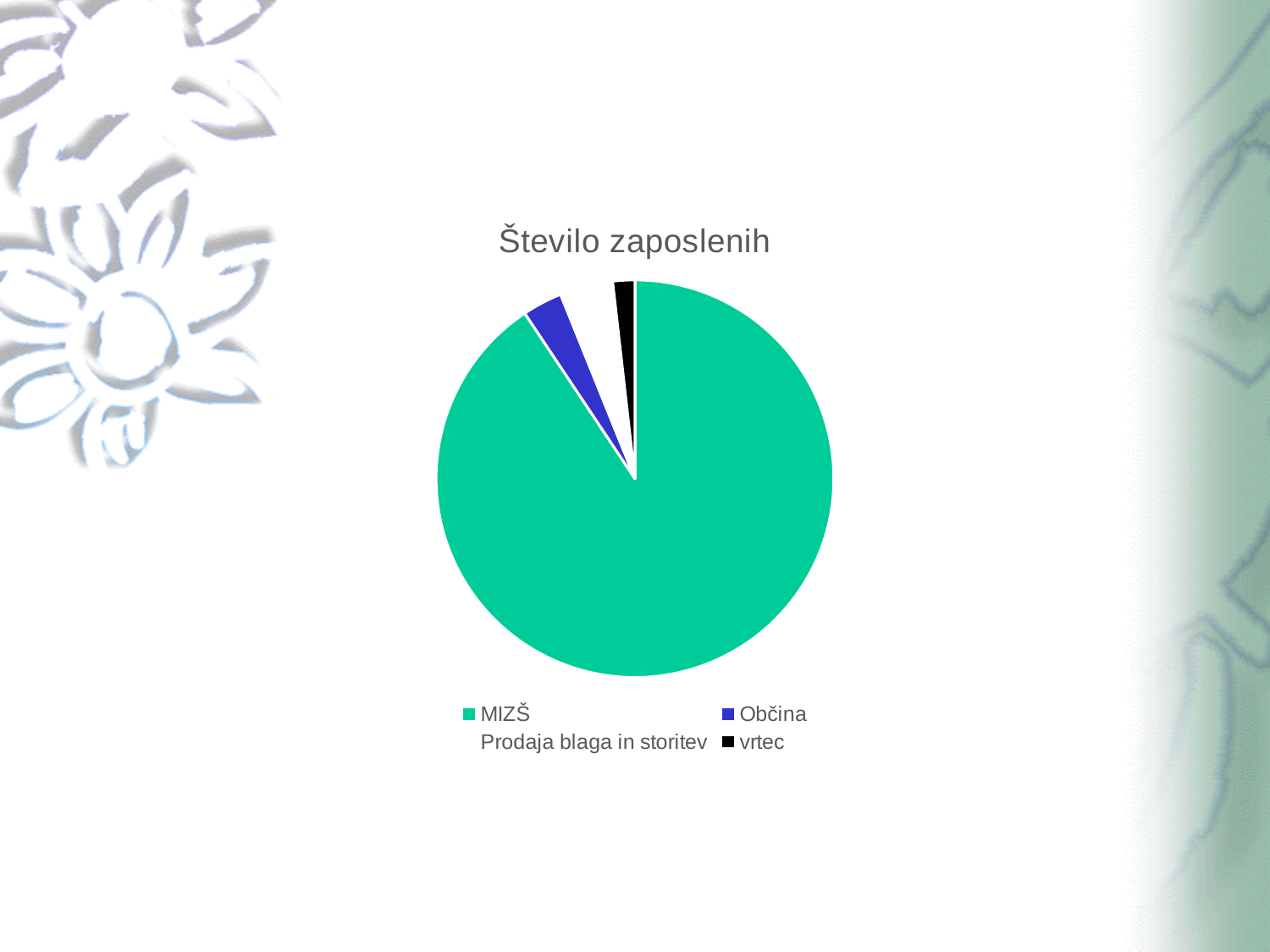

### Chart:

| Category | Število zaposlenih |
|---|---|
| MIZŠ | 156.9 |
| Občina | 5.63 |
| Prodaja blaga in storitev | 7.46 |
| vrtec | 3.1 |